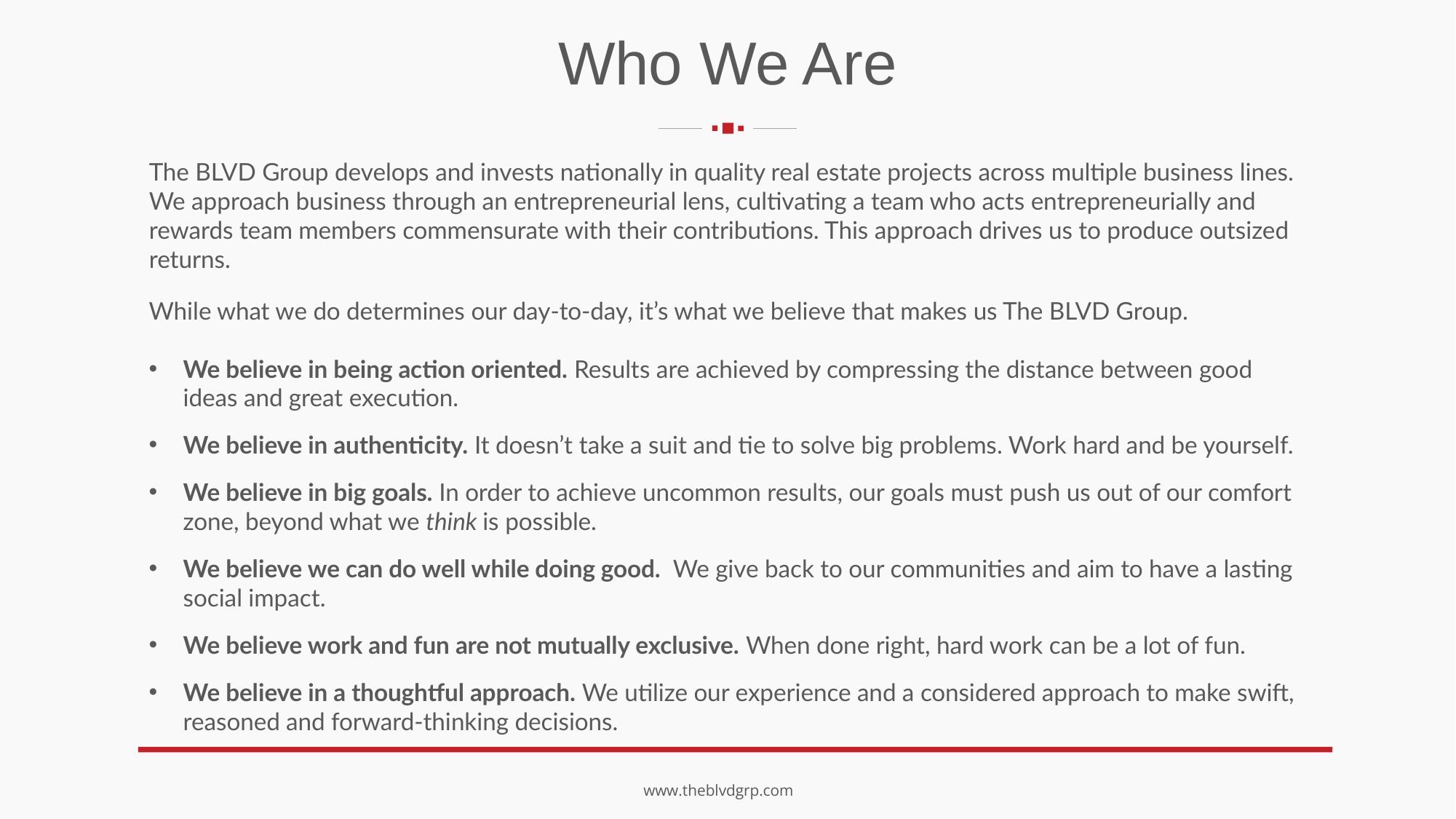

Who We Are

The BLVD Group develops and invests nationally in quality real estate projects across multiple business lines. We approach business through an entrepreneurial lens, cultivating a team who acts entrepreneurially and rewards team members commensurate with their contributions. This approach drives us to produce outsized returns.

While what we do determines our day-to-day, it’s what we believe that makes us The BLVD Group.

We believe in being action oriented. Results are achieved by compressing the distance between good ideas and great execution.
We believe in authenticity. It doesn’t take a suit and tie to solve big problems. Work hard and be yourself.
We believe in big goals. In order to achieve uncommon results, our goals must push us out of our comfort zone, beyond what we think is possible.
We believe we can do well while doing good.  We give back to our communities and aim to have a lasting social impact.
We believe work and fun are not mutually exclusive. When done right, hard work can be a lot of fun.
We believe in a thoughtful approach. We utilize our experience and a considered approach to make swift, reasoned and forward-thinking decisions.

www.theblvdgrp.com